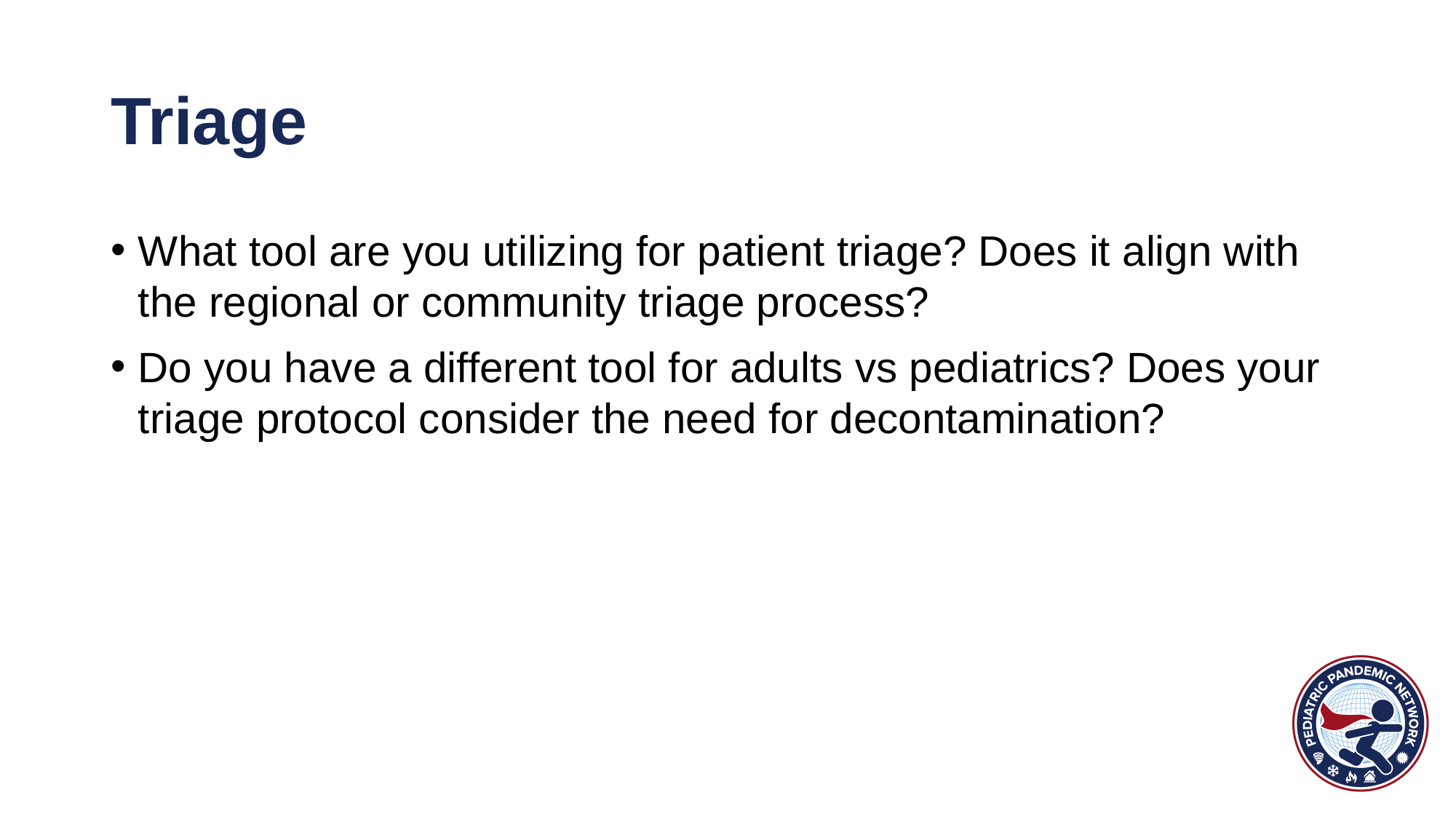

# Triage
What tool are you utilizing for patient triage? Does it align with the regional or community triage process?
Do you have a different tool for adults vs pediatrics? Does your triage protocol consider the need for decontamination?